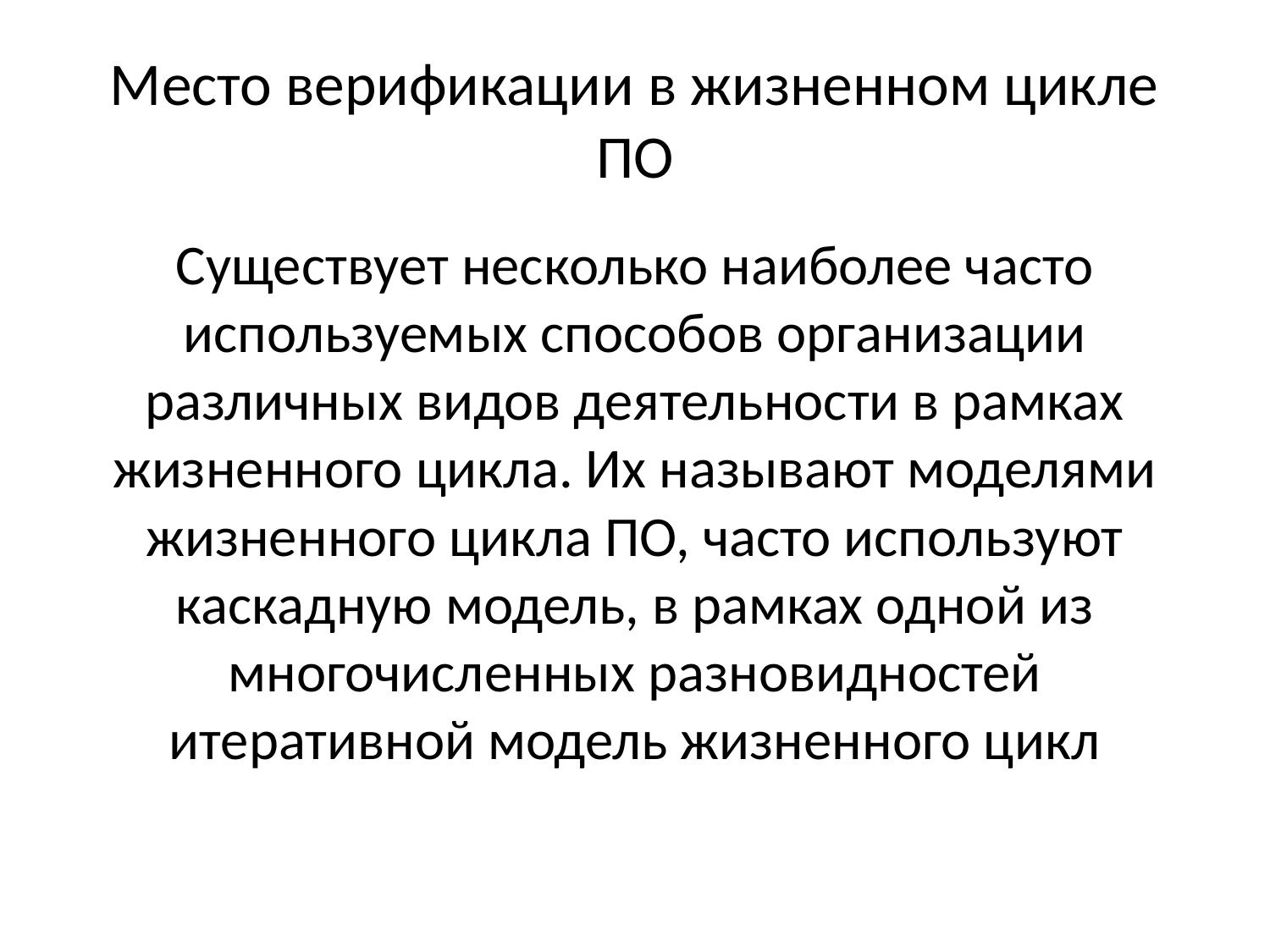

# Место верификации в жизненном цикле ПО
Существует несколько наиболее часто используемых способов организации различных видов деятельности в рамках жизненного цикла. Их называют моделями жизненного цикла ПО, часто используют каскадную модель, в рамках одной из многочисленных разновидностей итеративной модель жизненного цикл